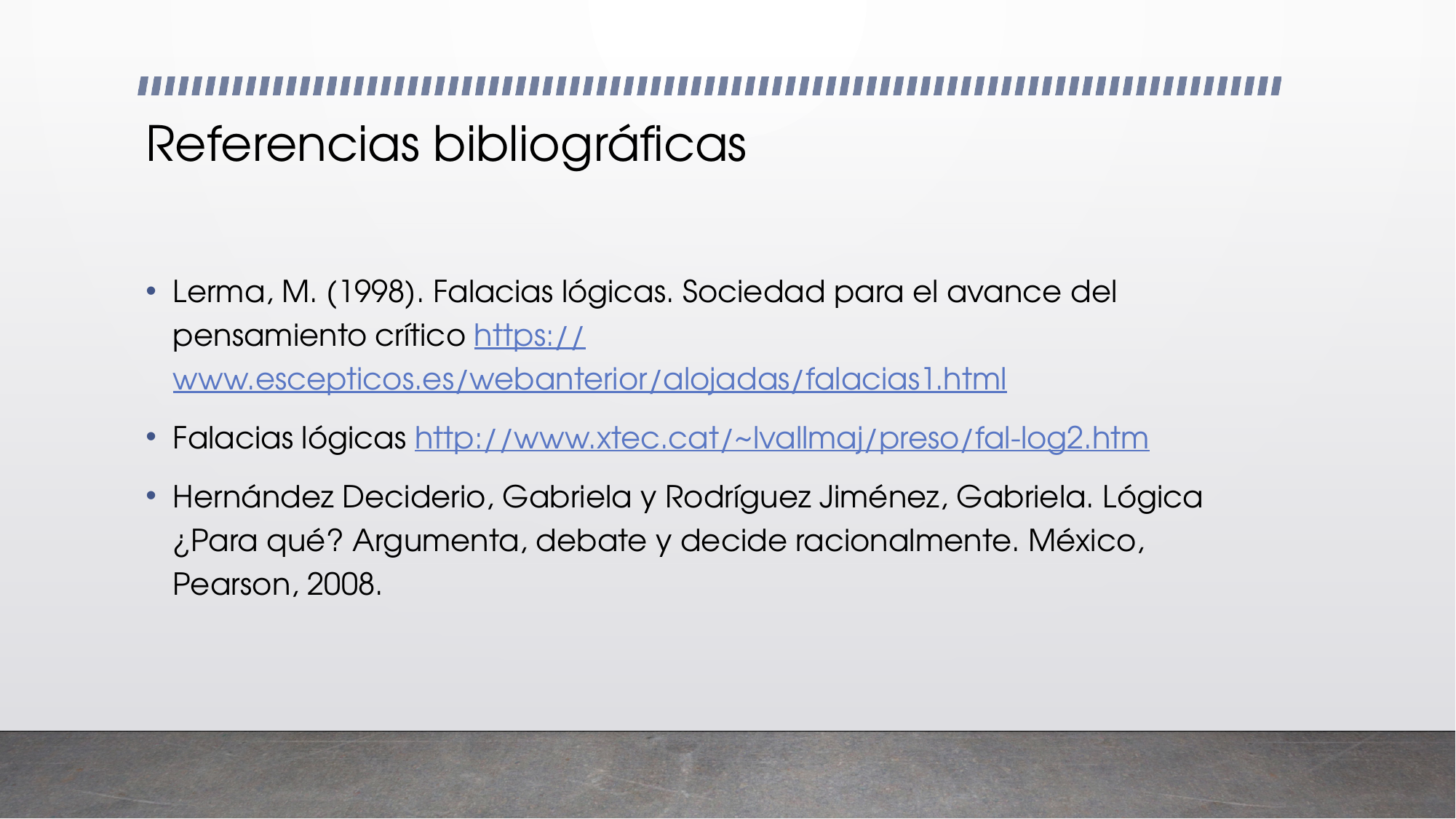

# Referencias bibliográficas
Lerma, M. (1998). Falacias lógicas. Sociedad para el avance del pensamiento crítico https://www.escepticos.es/webanterior/alojadas/falacias1.html
Falacias lógicas http://www.xtec.cat/~lvallmaj/preso/fal-log2.htm
Hernández Deciderio, Gabriela y Rodríguez Jiménez, Gabriela. Lógica ¿Para qué? Argumenta, debate y decide racionalmente. México, Pearson, 2008.